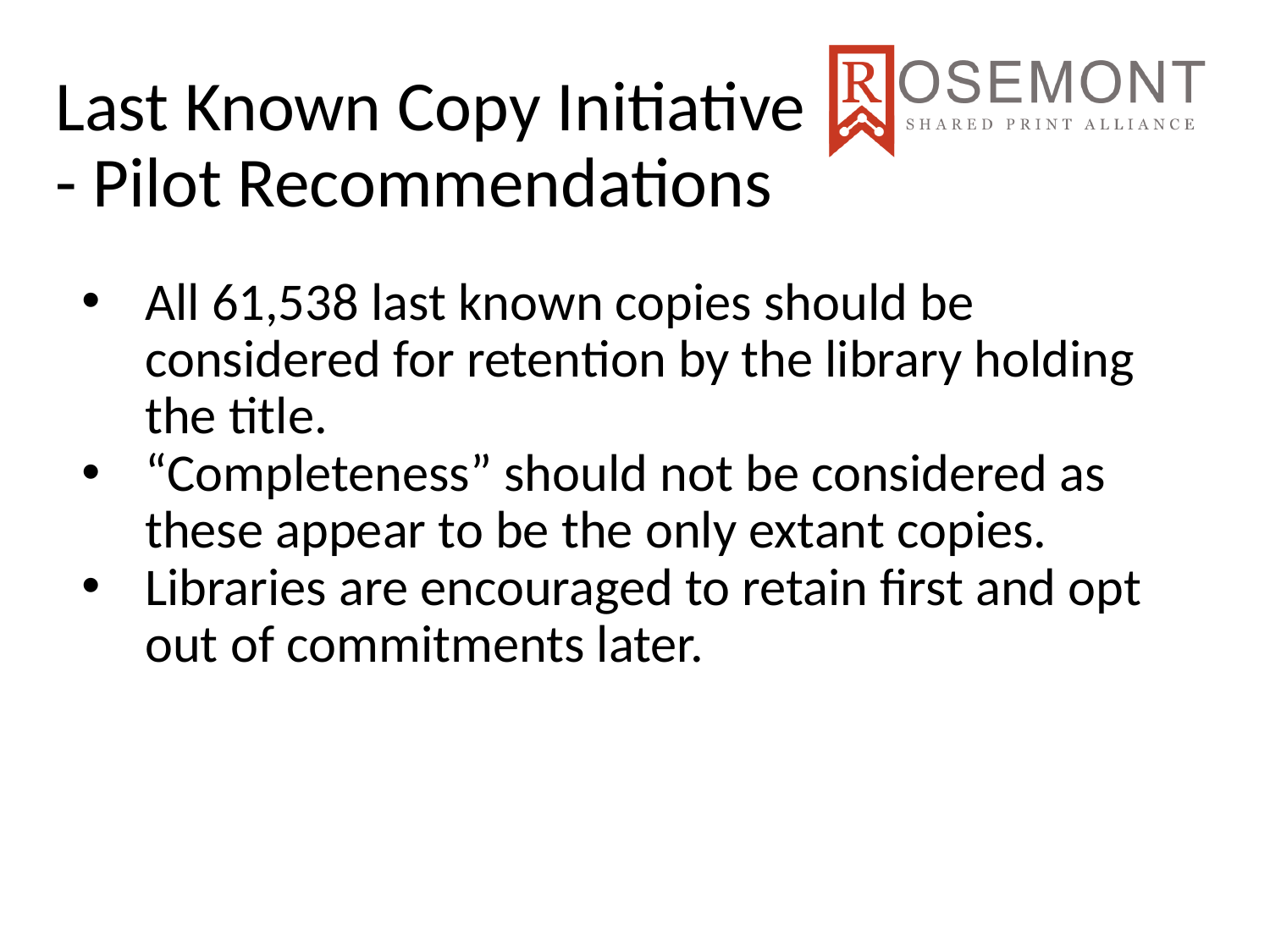

Last Known Copy Initiative
- Pilot Recommendations

All 61,538 last known copies should be considered for retention by the library holding the title.
“Completeness” should not be considered as these appear to be the only extant copies.
Libraries are encouraged to retain first and opt out of commitments later.